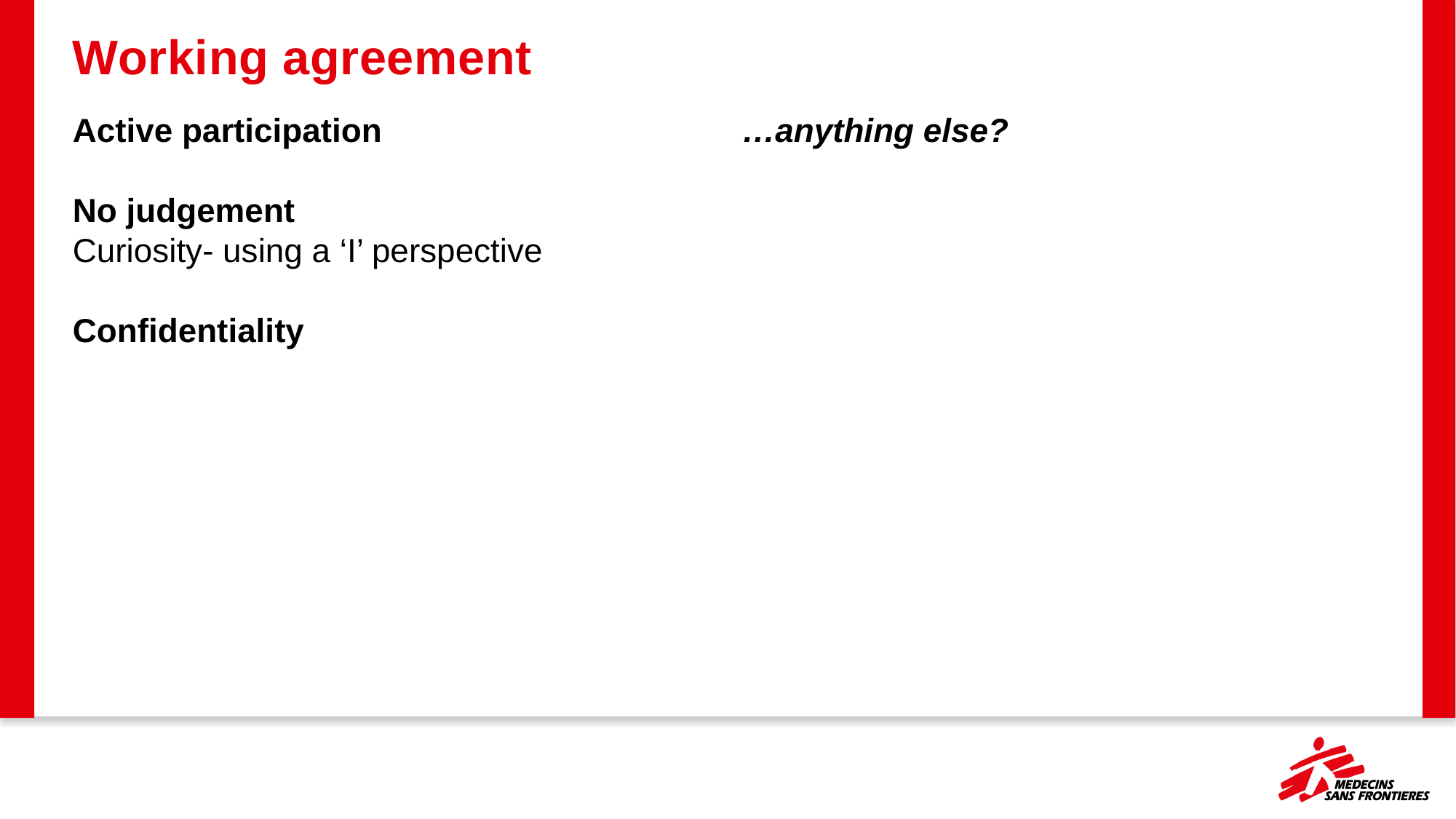

# Working agreement
Active participation

No judgement
Curiosity- using a ‘I’ perspective

Confidentiality
…anything else?